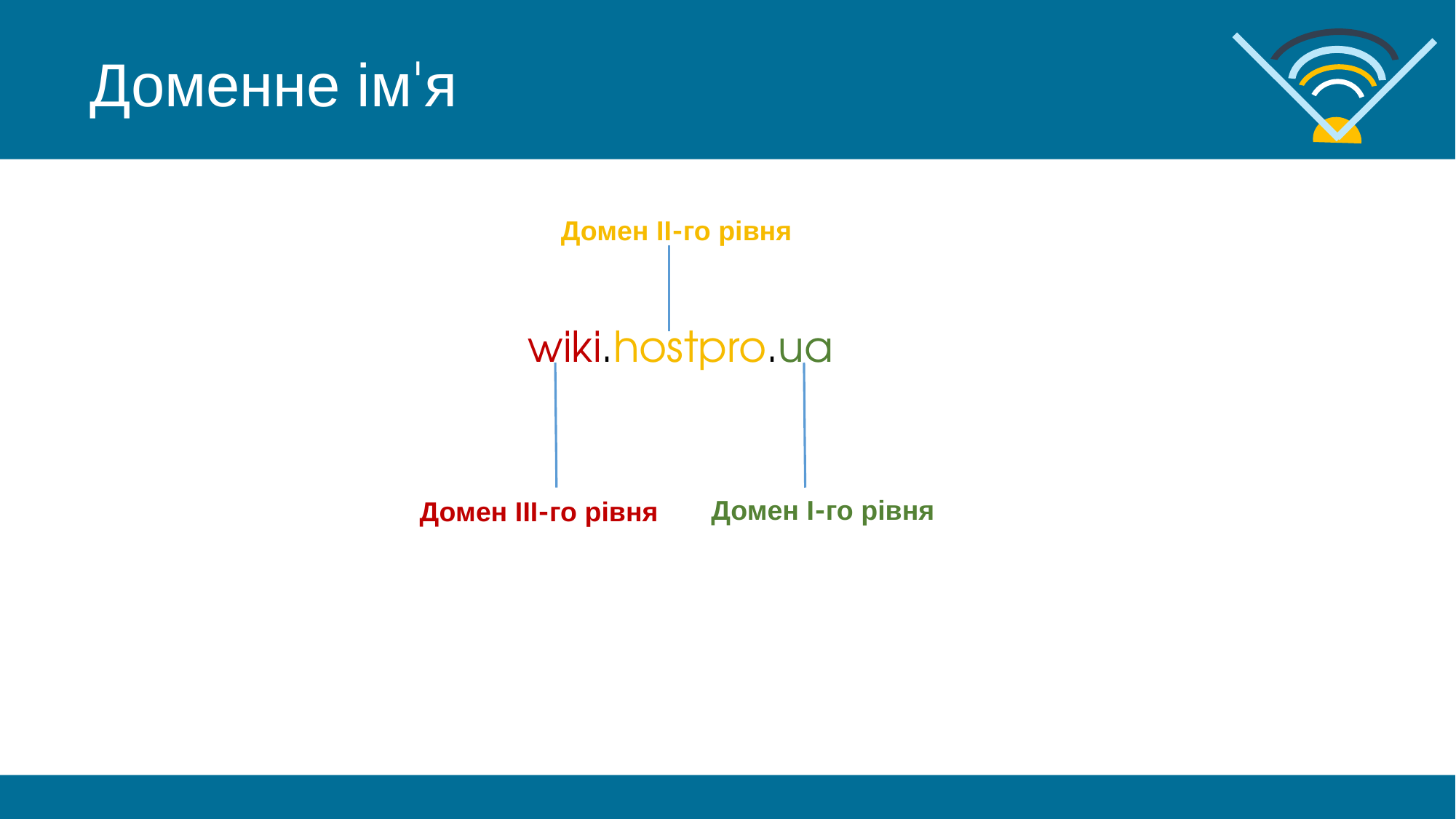

Доменне ім'я
Домен ІІ-го рівня
wiki.hostpro.ua
Домен І-го рівня
Домен ІІІ-го рівня